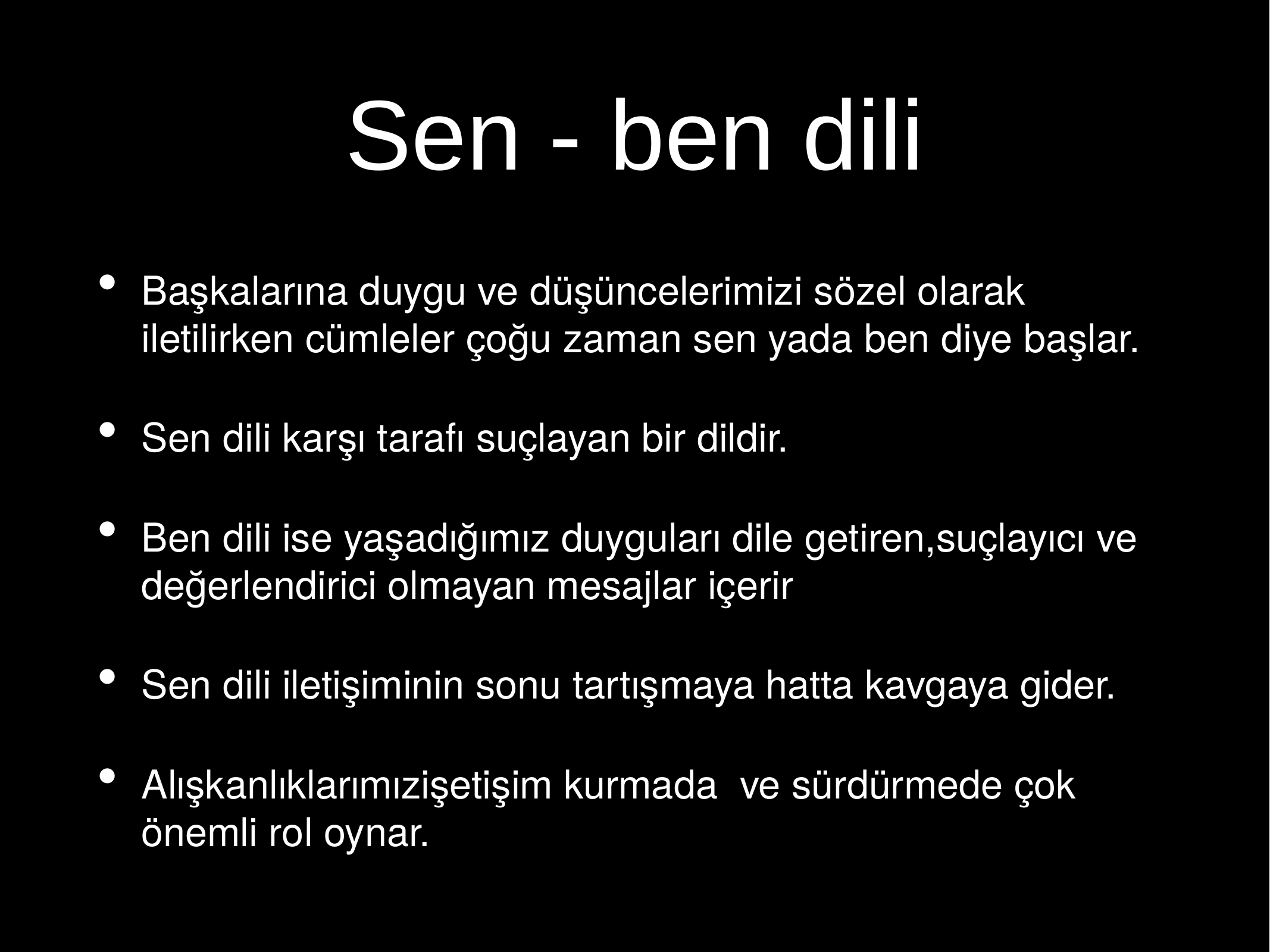

# Sen - ben dili
Başkalarına duygu ve düşüncelerimizi sözel olarak iletilirken cümleler çoğu zaman sen yada ben diye başlar.
Sen dili karşı tarafı suçlayan bir dildir.
Ben dili ise yaşadığımız duyguları dile getiren,suçlayıcı ve değerlendirici olmayan mesajlar içerir
Sen dili iletişiminin sonu tartışmaya hatta kavgaya gider.
Alışkanlıklarımızişetişim kurmada  ve sürdürmede çok önemli rol oynar.